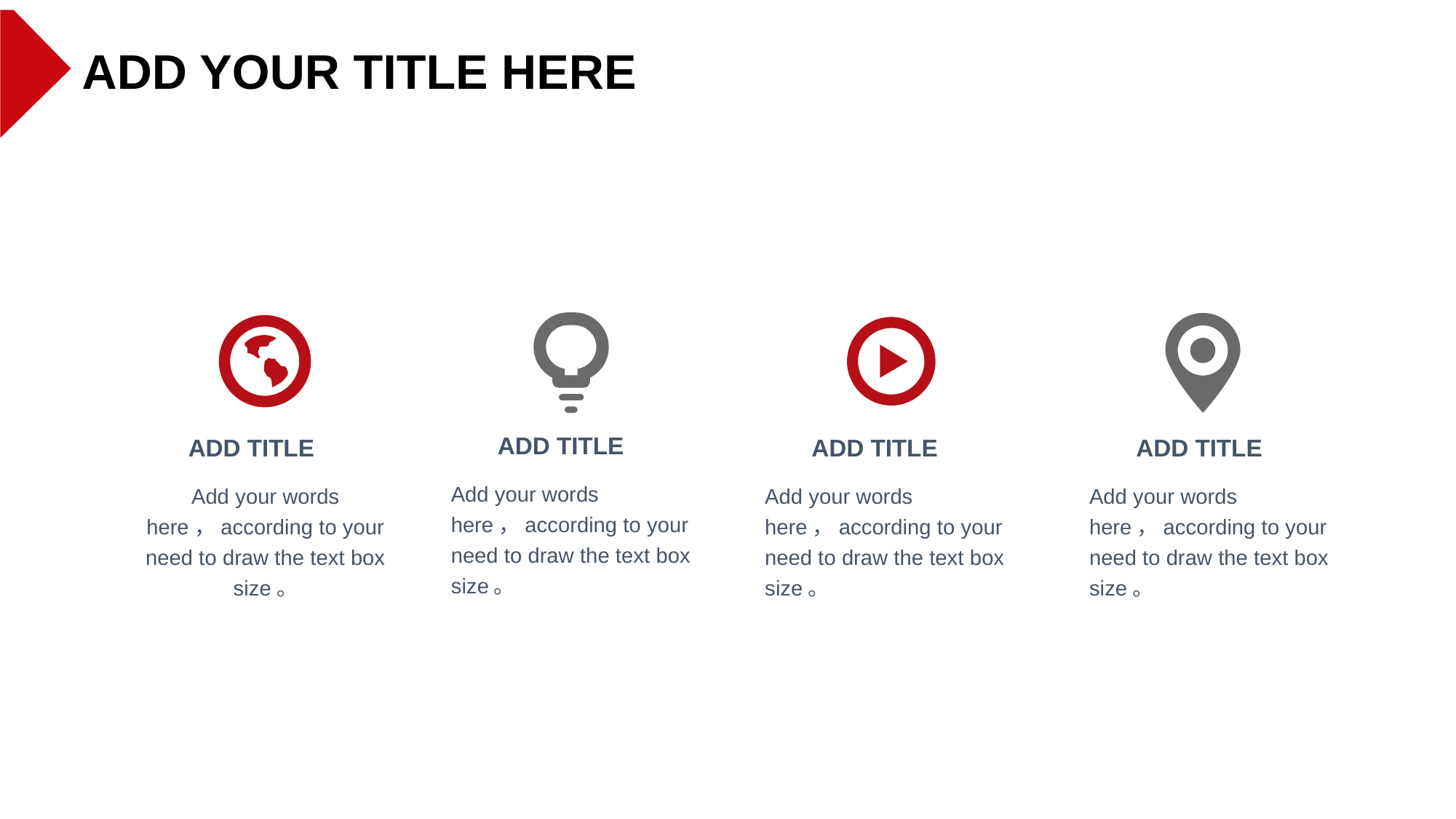

ADD YOUR TITLE HERE

ADD TITLE
Add your words here，according to your need to draw the text box size。

ADD TITLE
Add your words here，according to your need to draw the text box size。

ADD TITLE
Add your words here，according to your need to draw the text box size。

ADD TITLE
Add your words here，according to your need to draw the text box size。